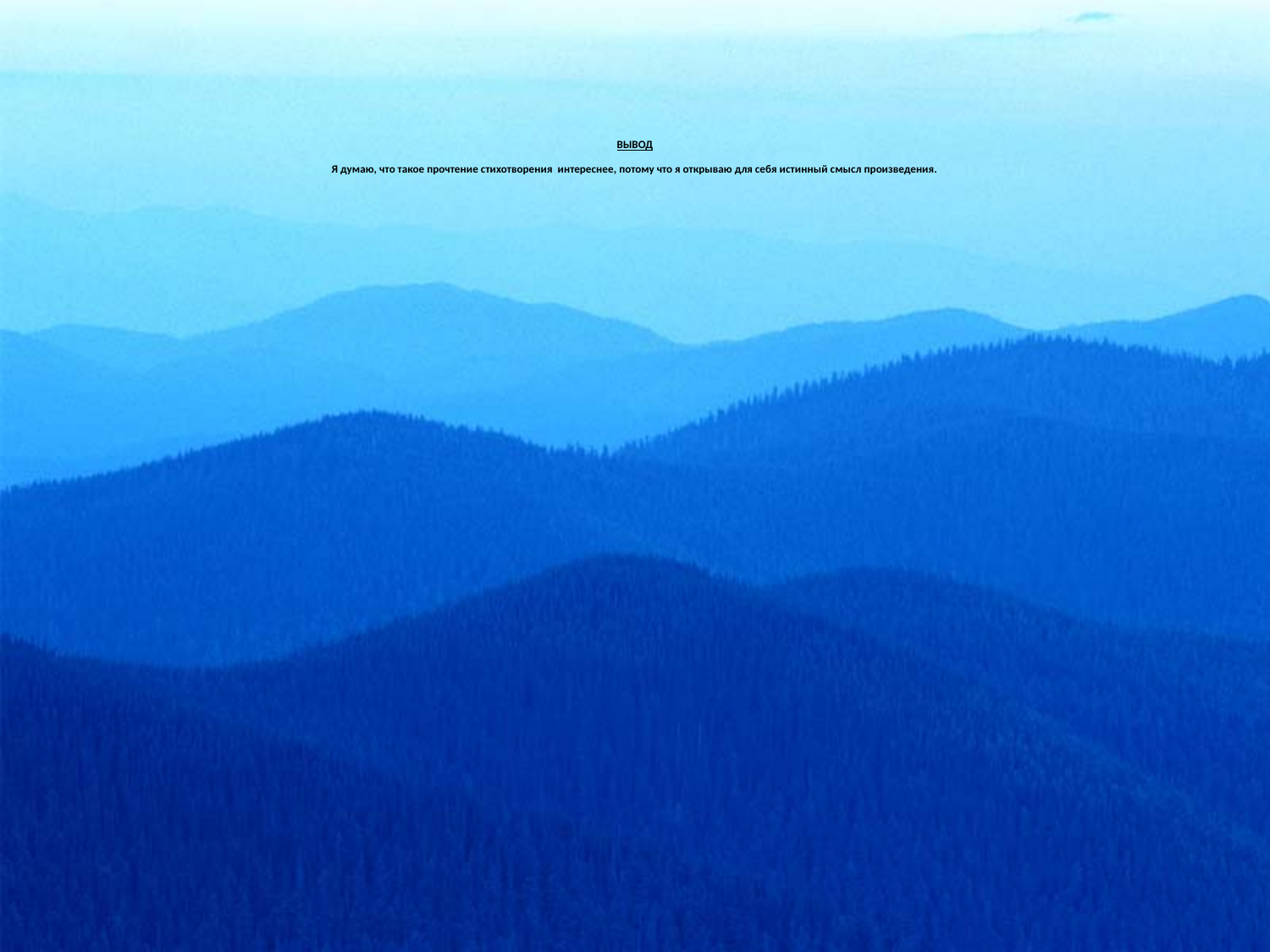

# ВЫВОД Я думаю, что такое прочтение стихотворения  интереснее, потому что я открываю для себя истинный смысл произведения.